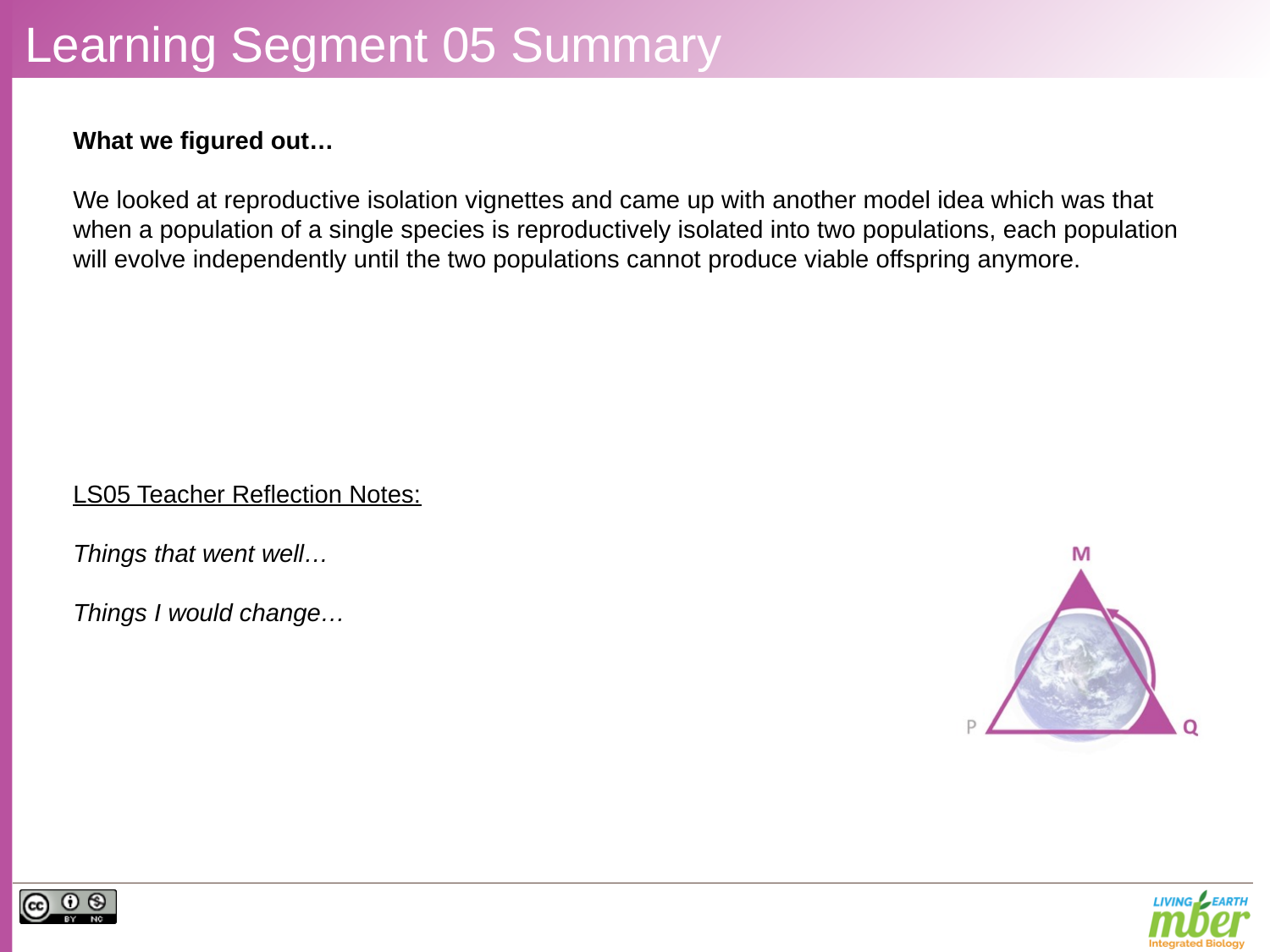

# Learning Segment 05 Summary
What we figured out…

We looked at reproductive isolation vignettes and came up with another model idea which was that when a population of a single species is reproductively isolated into two populations, each population will evolve independently until the two populations cannot produce viable offspring anymore.

LS05 Teacher Reflection Notes:

Things that went well…

Things I would change…